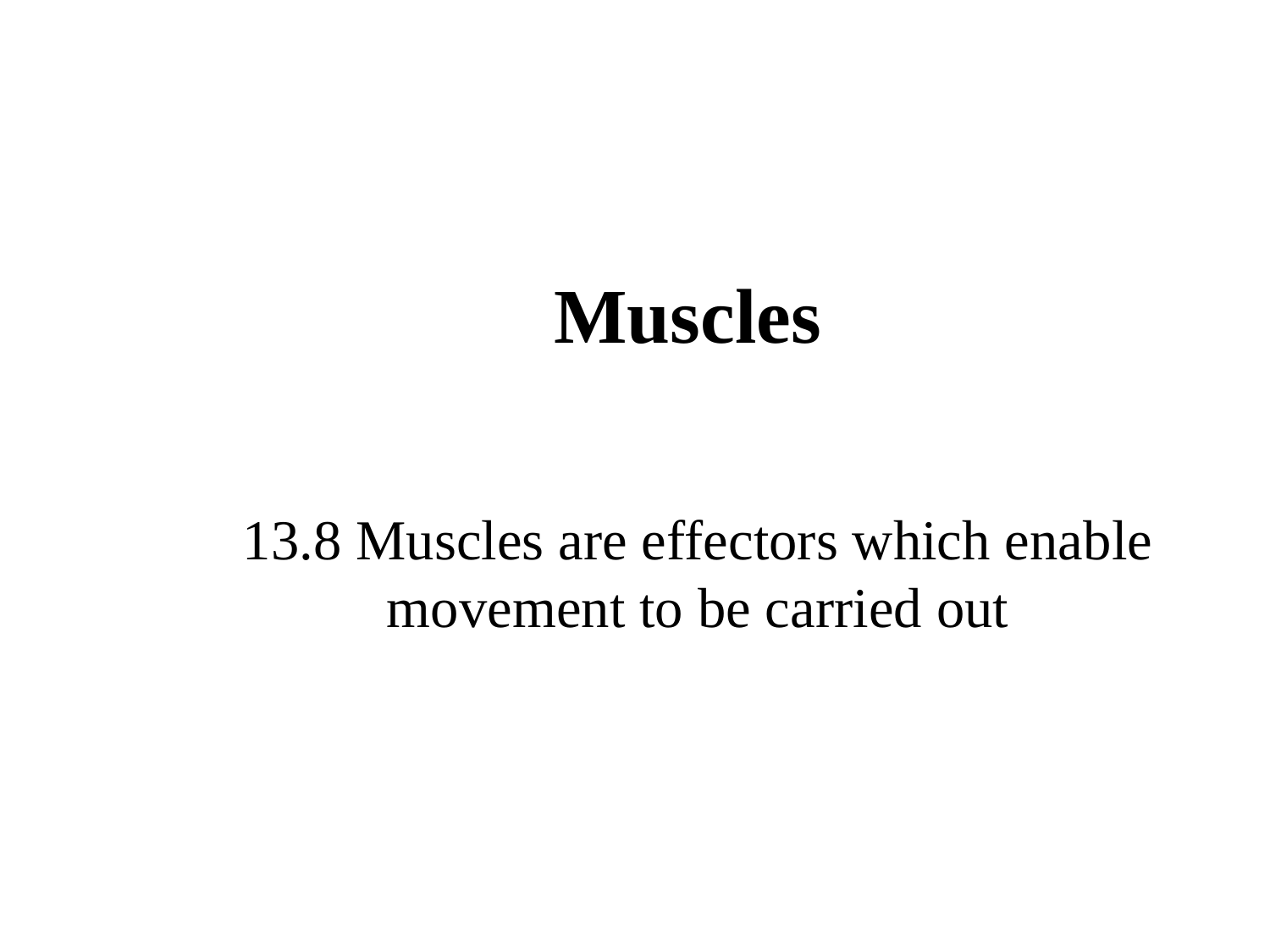

# Muscles
13.8 Muscles are effectors which enable movement to be carried out